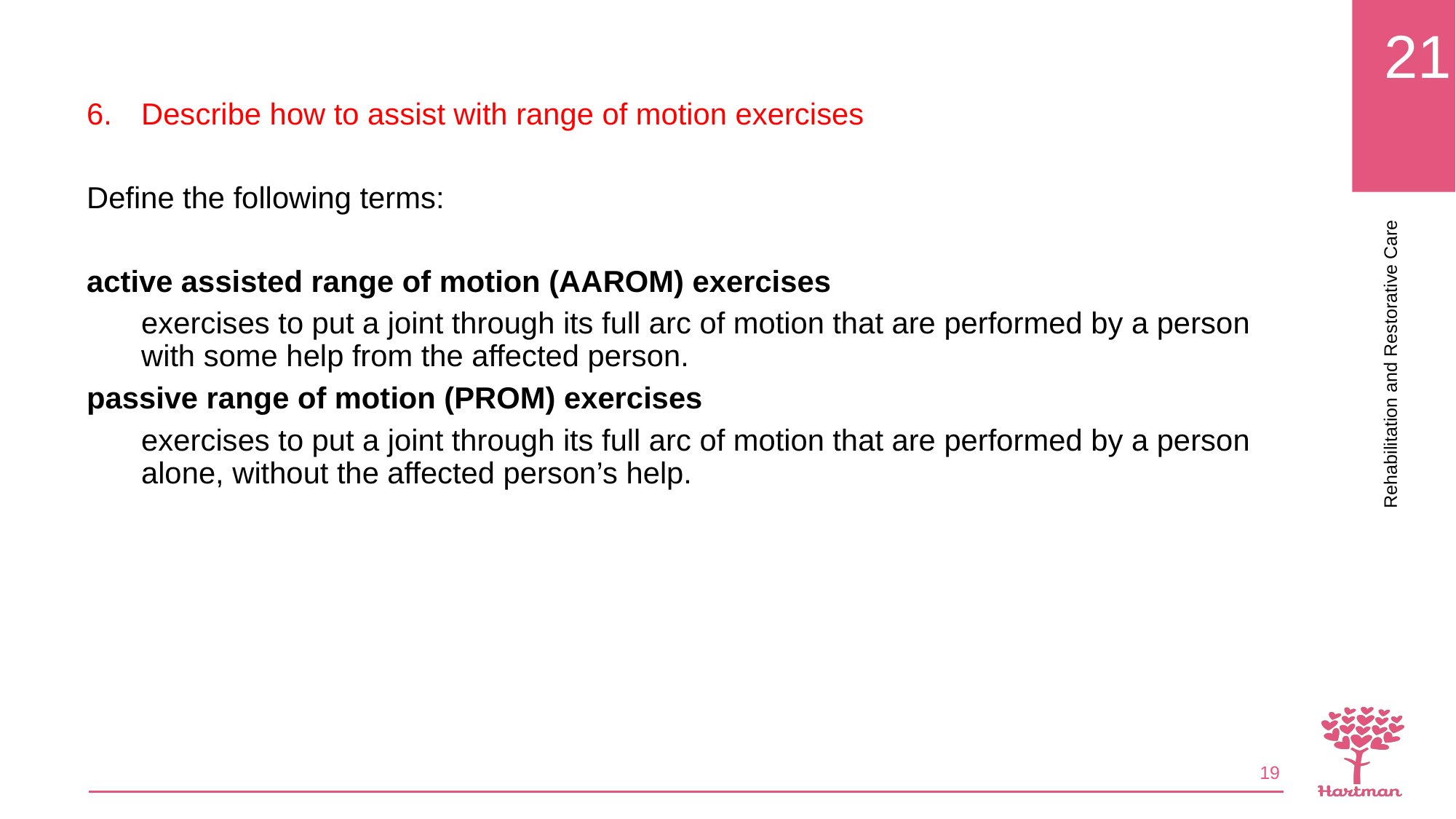

Describe how to assist with range of motion exercises

Define the following terms:

active assisted range of motion (AAROM) exercises
exercises to put a joint through its full arc of motion that are performed by a person with some help from the affected person.
passive range of motion (PROM) exercises
exercises to put a joint through its full arc of motion that are performed by a person alone, without the affected person’s help.

19